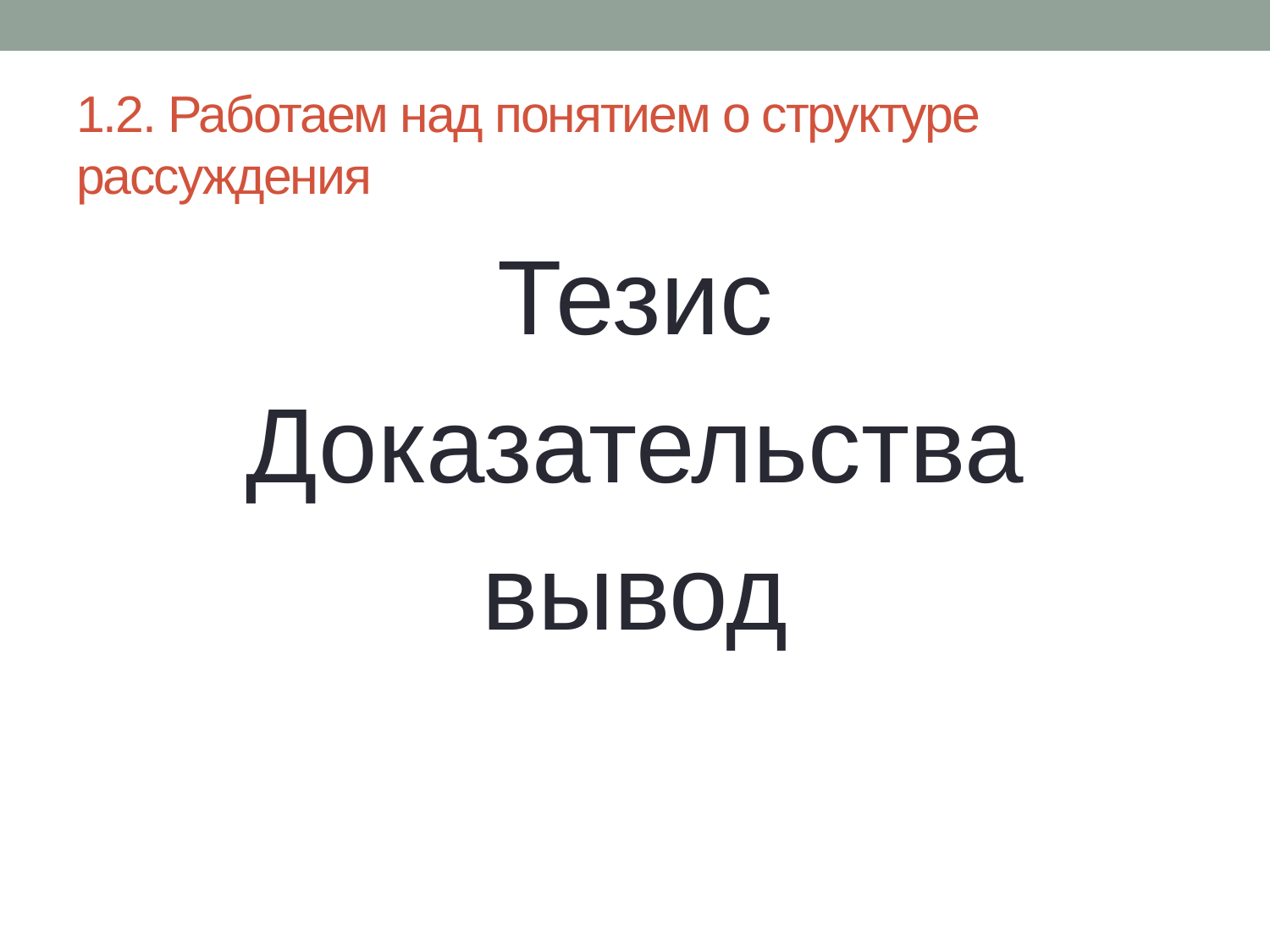

# 1.2. Работаем над понятием о структуре рассуждения
Тезис
Доказательства
вывод